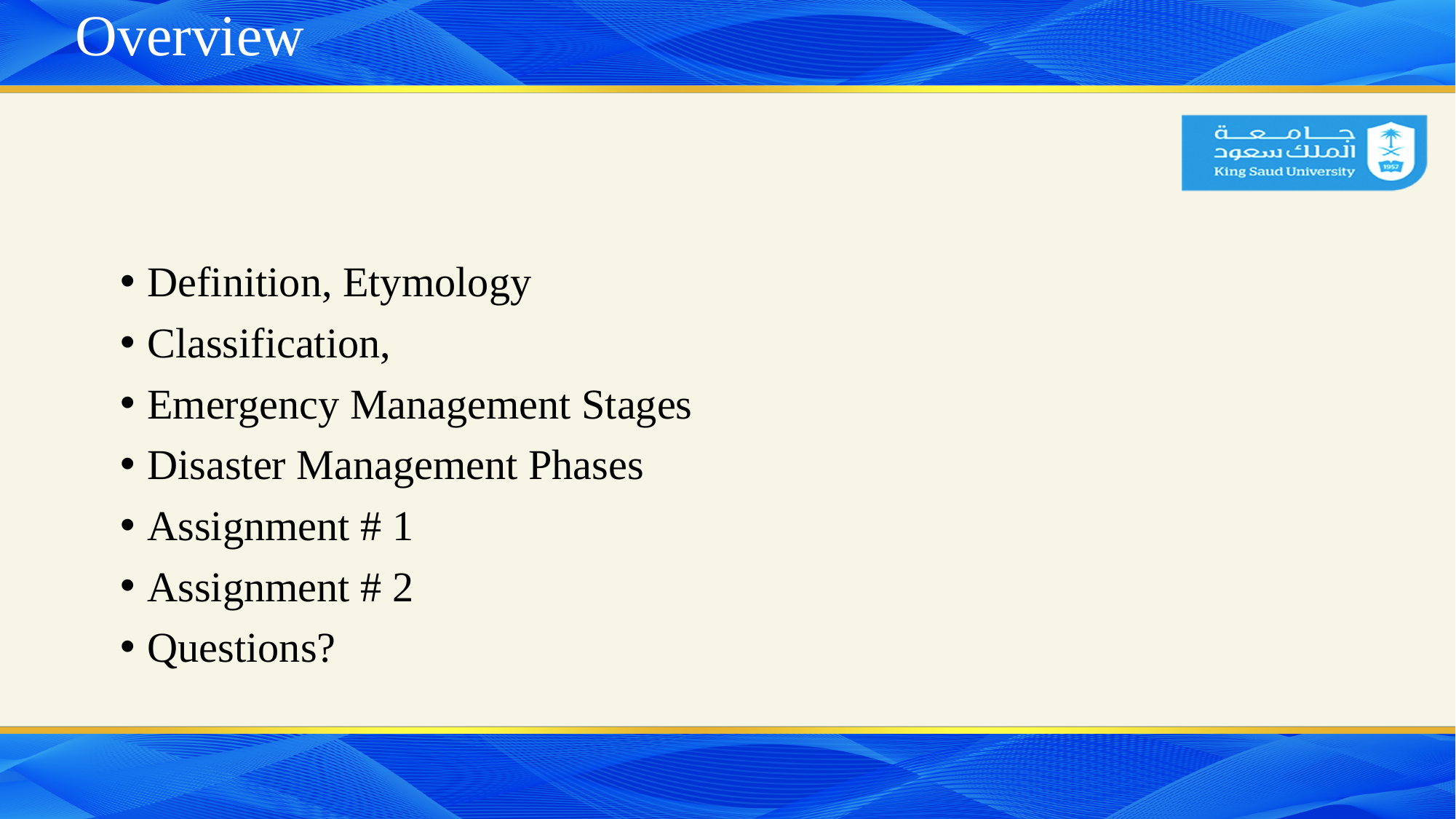

# Overview
Definition, Etymology
Classification,
Emergency Management Stages
Disaster Management Phases
Assignment # 1
Assignment # 2
Questions?